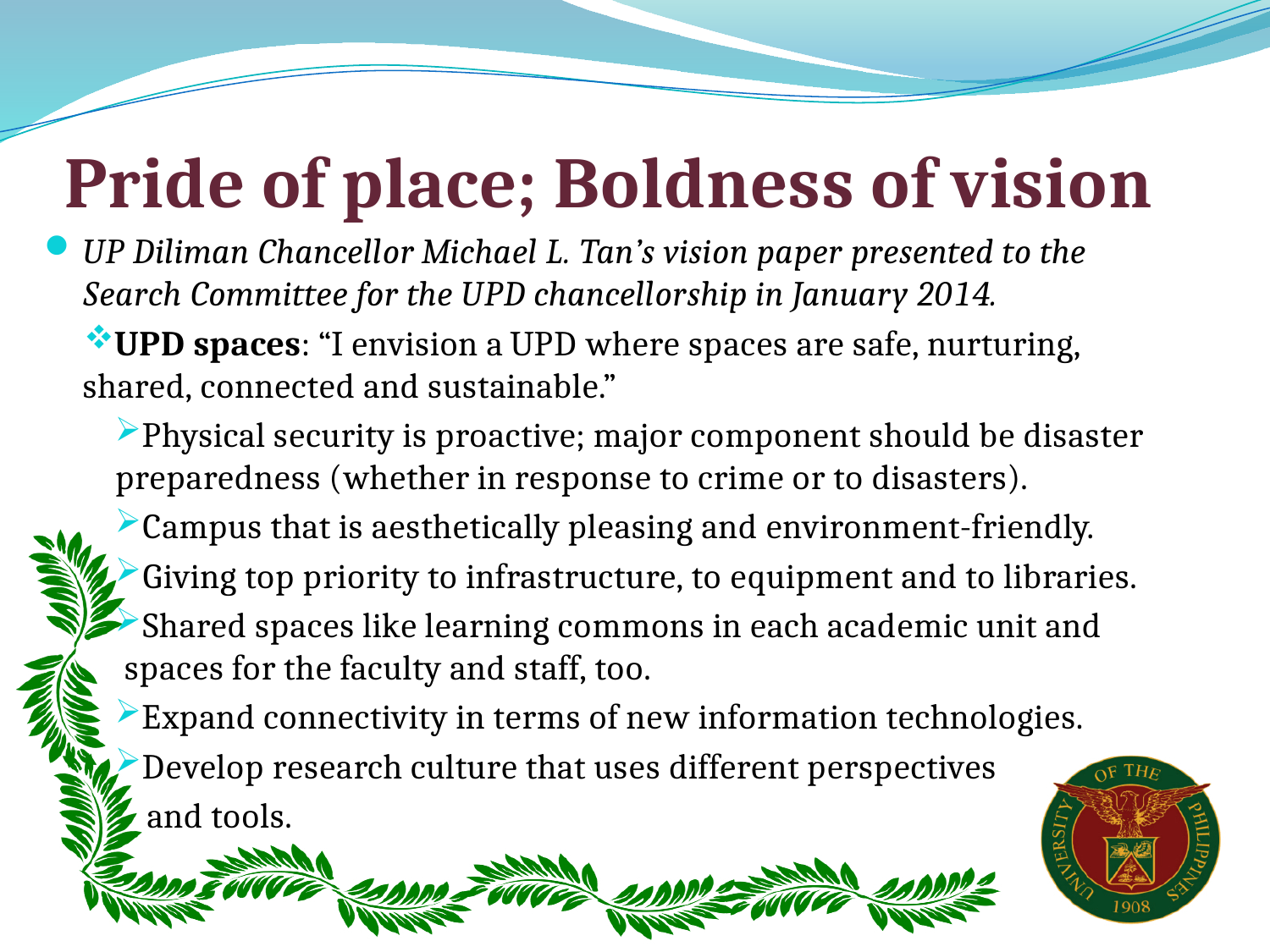

# Pride of place; Boldness of vision
UP Diliman Chancellor Michael L. Tan’s vision paper presented to the Search Committee for the UPD chancellorship in January 2014.
UPD spaces: “I envision a UPD where spaces are safe, nurturing, shared, connected and sustainable.”
Physical security is proactive; major component should be disaster preparedness (whether in response to crime or to disasters).
Campus that is aesthetically pleasing and environment-friendly.
Giving top priority to infrastructure, to equipment and to libraries.
Shared spaces like learning commons in each academic unit and     spaces for the faculty and staff, too.
Expand connectivity in terms of new information technologies.
Develop research culture that uses different perspectives
    and tools.